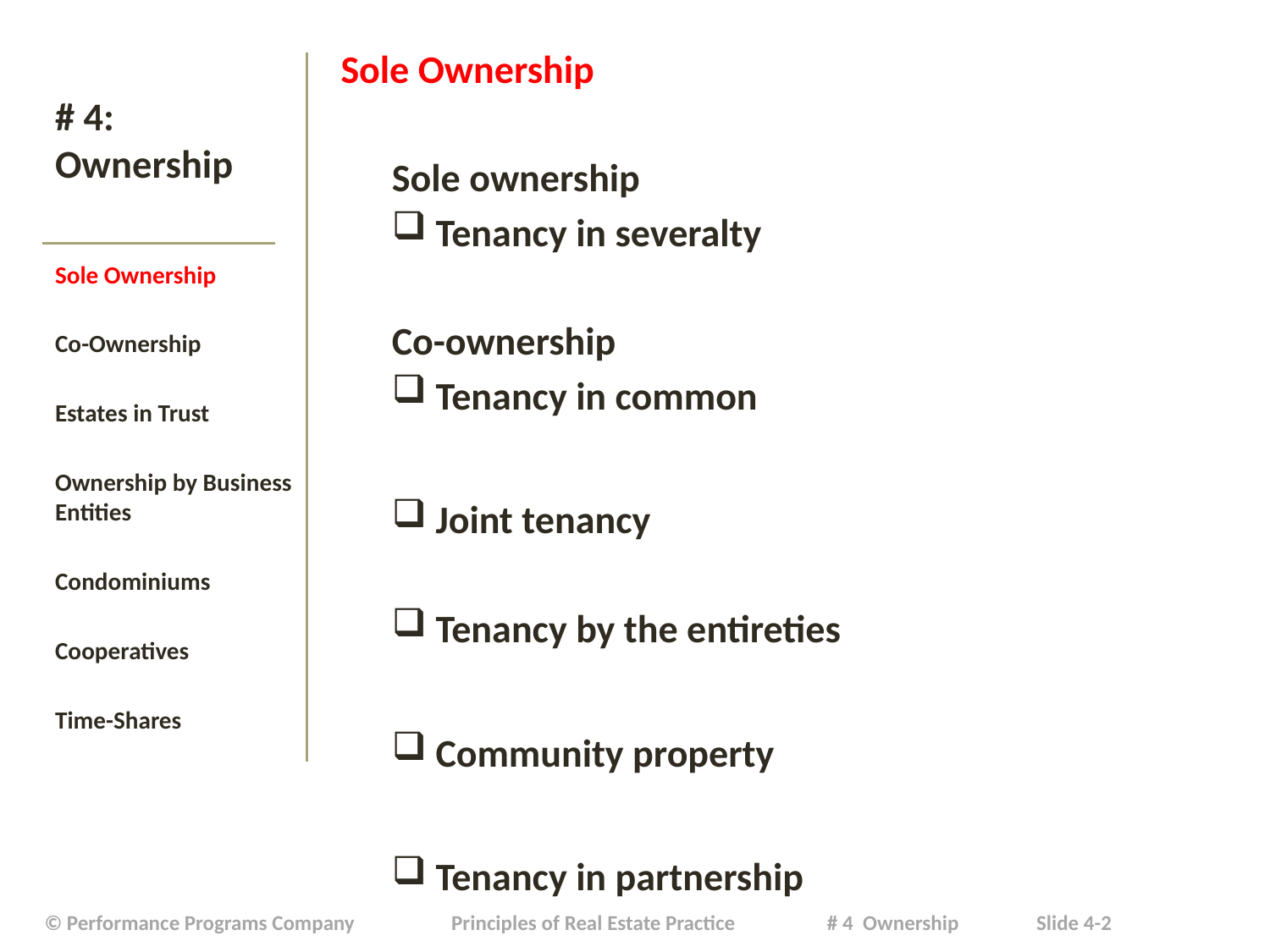

# # 4: Ownership
Sole Ownership

Sole ownership
	Tenancy in severalty

Co-ownership
	Tenancy in common

	Joint tenancy

	Tenancy by the entireties

	Community property

	Tenancy in partnership

Sole Ownership

Co-Ownership

Estates in Trust

Ownership by Business Entities

Condominiums

Cooperatives

Time-Shares

| © Performance Programs Company Principles of Real Estate Practice # 4 Ownership Slide 4-2 |
| --- |